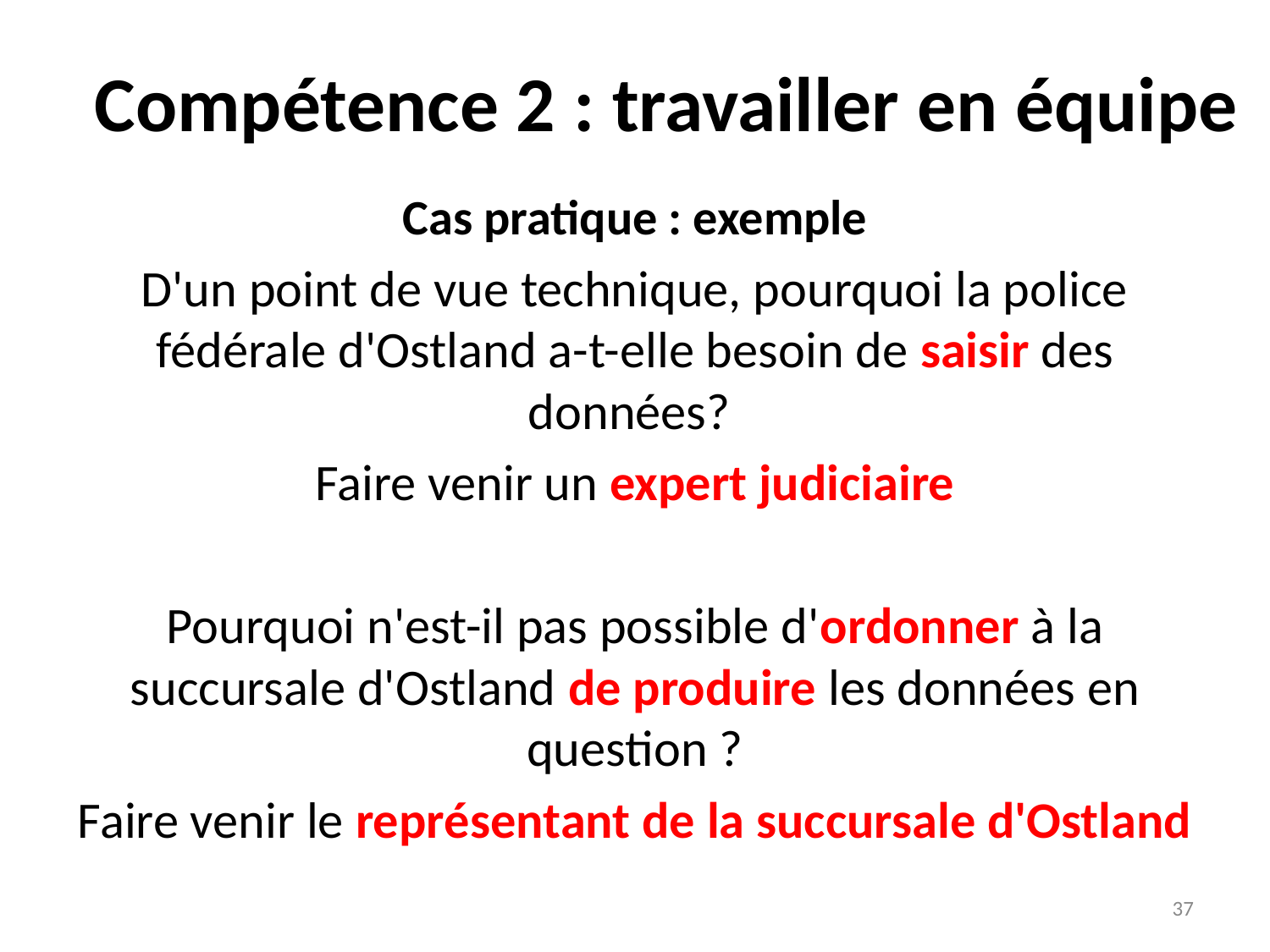

# Compétence 2 : travailler en équipe
Cas pratique : exemple
D'un point de vue technique, pourquoi la police fédérale d'Ostland a-t-elle besoin de saisir des données?
Faire venir un expert judiciaire

Pourquoi n'est-il pas possible d'ordonner à la succursale d'Ostland de produire les données en question ?
Faire venir le représentant de la succursale d'Ostland

37